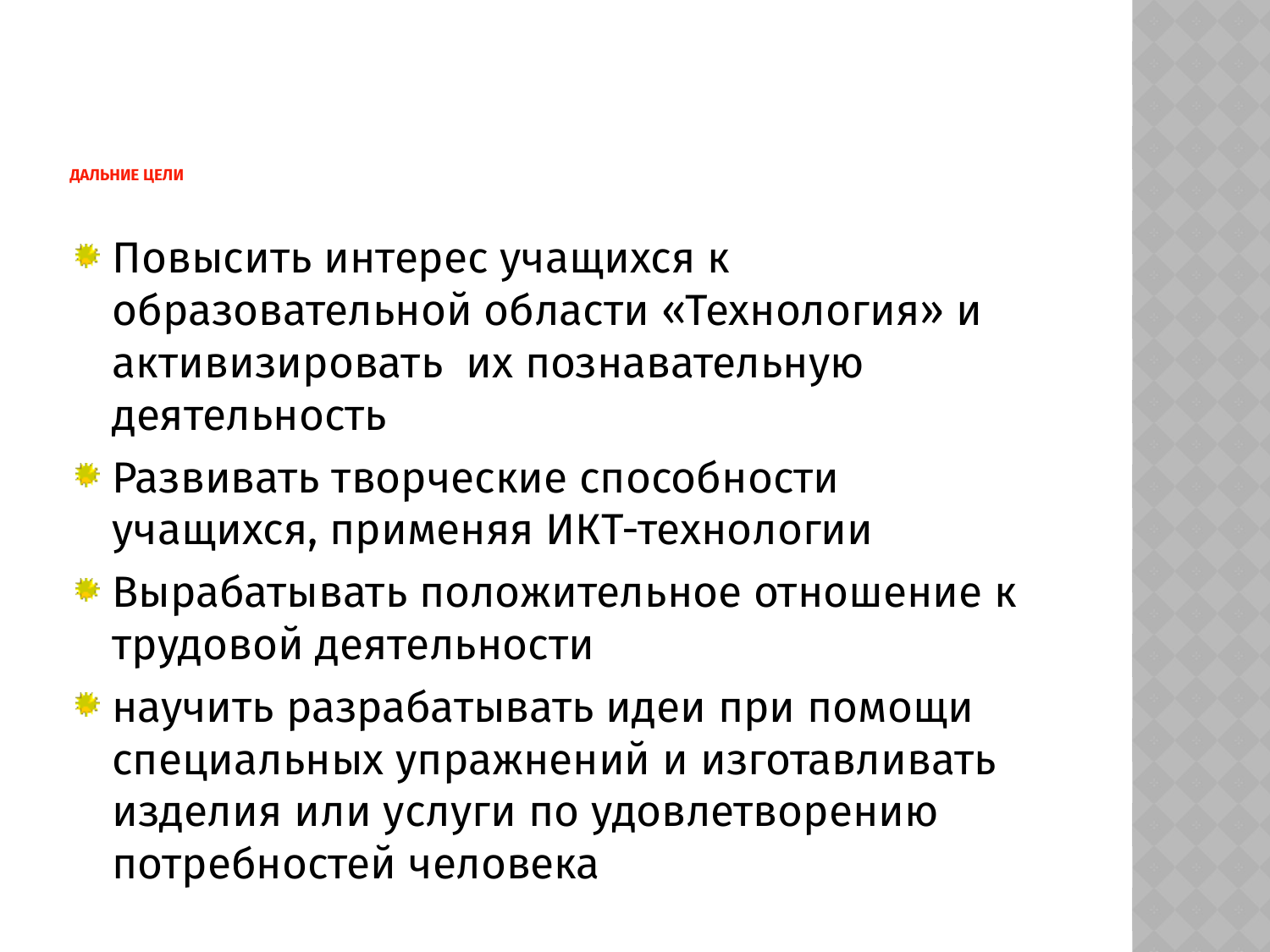

# Дальние цели
Повысить интерес учащихся к образовательной области «Технология» и активизировать  их познавательную деятельность
Развивать творческие способности учащихся, применяя ИКТ-технологии
Вырабатывать положительное отношение к трудовой деятельности
научить разрабатывать идеи при помощи специальных упражнений и изготавливать изделия или услуги по удовлетворению потребностей человека